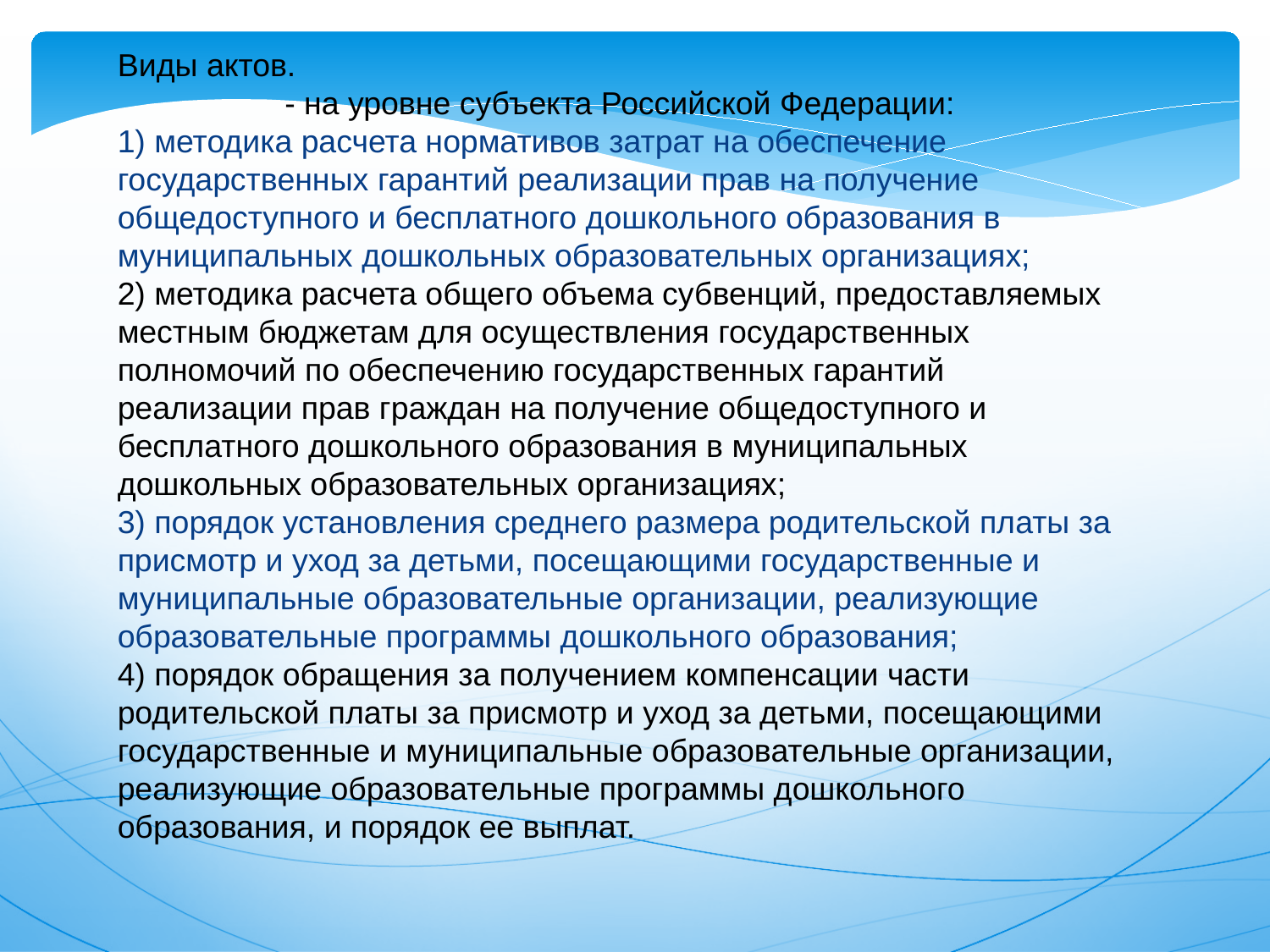

Виды актов.
- на уровне субъекта Российской Федерации:
1) методика расчета нормативов затрат на обеспечение государственных гарантий реализации прав на получение общедоступного и бесплатного дошкольного образования в муниципальных дошкольных образовательных организациях;
2) методика расчета общего объема субвенций, предоставляемых местным бюджетам для осуществления государственных полномочий по обеспечению государственных гарантий реализации прав граждан на получение общедоступного и бесплатного дошкольного образования в муниципальных дошкольных образовательных организациях;
3) порядок установления среднего размера родительской платы за присмотр и уход за детьми, посещающими государственные и муниципальные образовательные организации, реализующие образовательные программы дошкольного образования;
4) порядок обращения за получением компенсации части родительской платы за присмотр и уход за детьми, посещающими государственные и муниципальные образовательные организации, реализующие образовательные программы дошкольного образования, и порядок ее выплат.